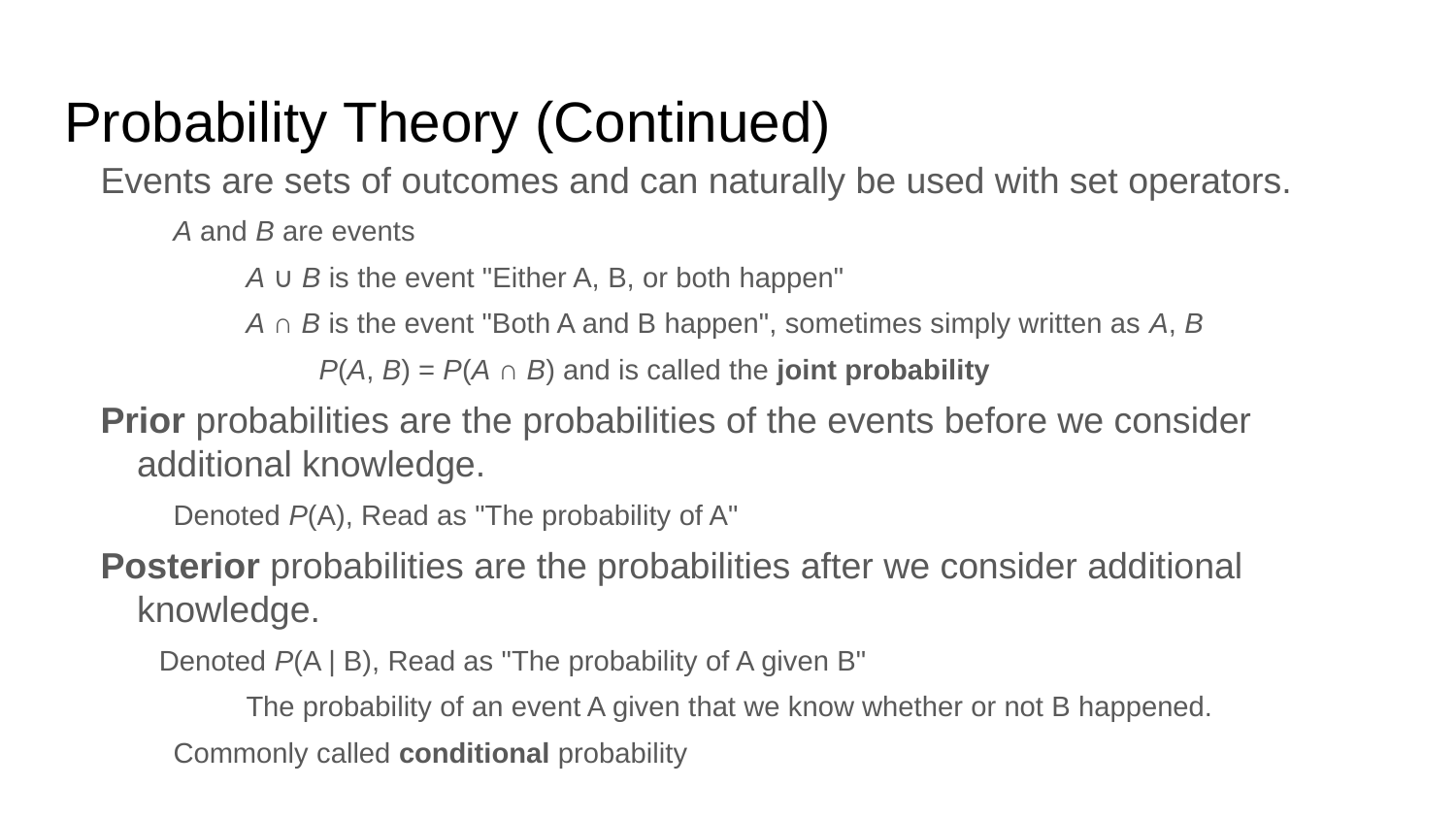

# Probability Theory (Continued)
Events are sets of outcomes and can naturally be used with set operators.
A and B are events
A ∪ B is the event "Either A, B, or both happen"
A ∩ B is the event "Both A and B happen", sometimes simply written as A, B
P(A, B) = P(A ∩ B) and is called the joint probability
Prior probabilities are the probabilities of the events before we consider additional knowledge.
Denoted P(A), Read as "The probability of A"
Posterior probabilities are the probabilities after we consider additional knowledge.
Denoted P(A | B), Read as "The probability of A given B"
The probability of an event A given that we know whether or not B happened.
Commonly called conditional probability